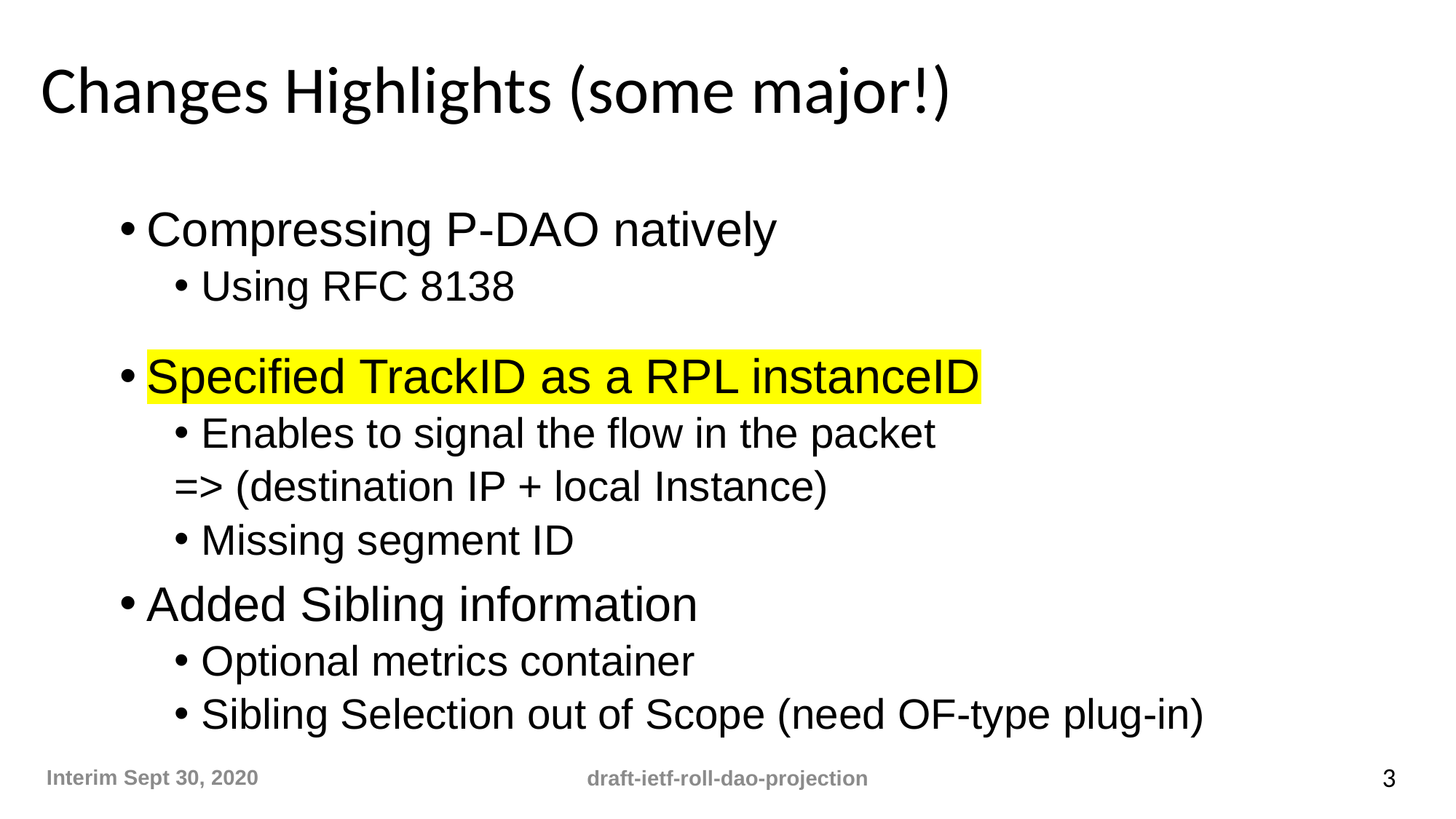

# Changes Highlights (some major!)
Compressing P-DAO natively
Using RFC 8138

Specified TrackID as a RPL instanceID
Enables to signal the flow in the packet
=> (destination IP + local Instance)
Missing segment ID
Added Sibling information
Optional metrics container
Sibling Selection out of Scope (need OF-type plug-in)
Interim Sept 30, 2020
3
draft-ietf-roll-dao-projection